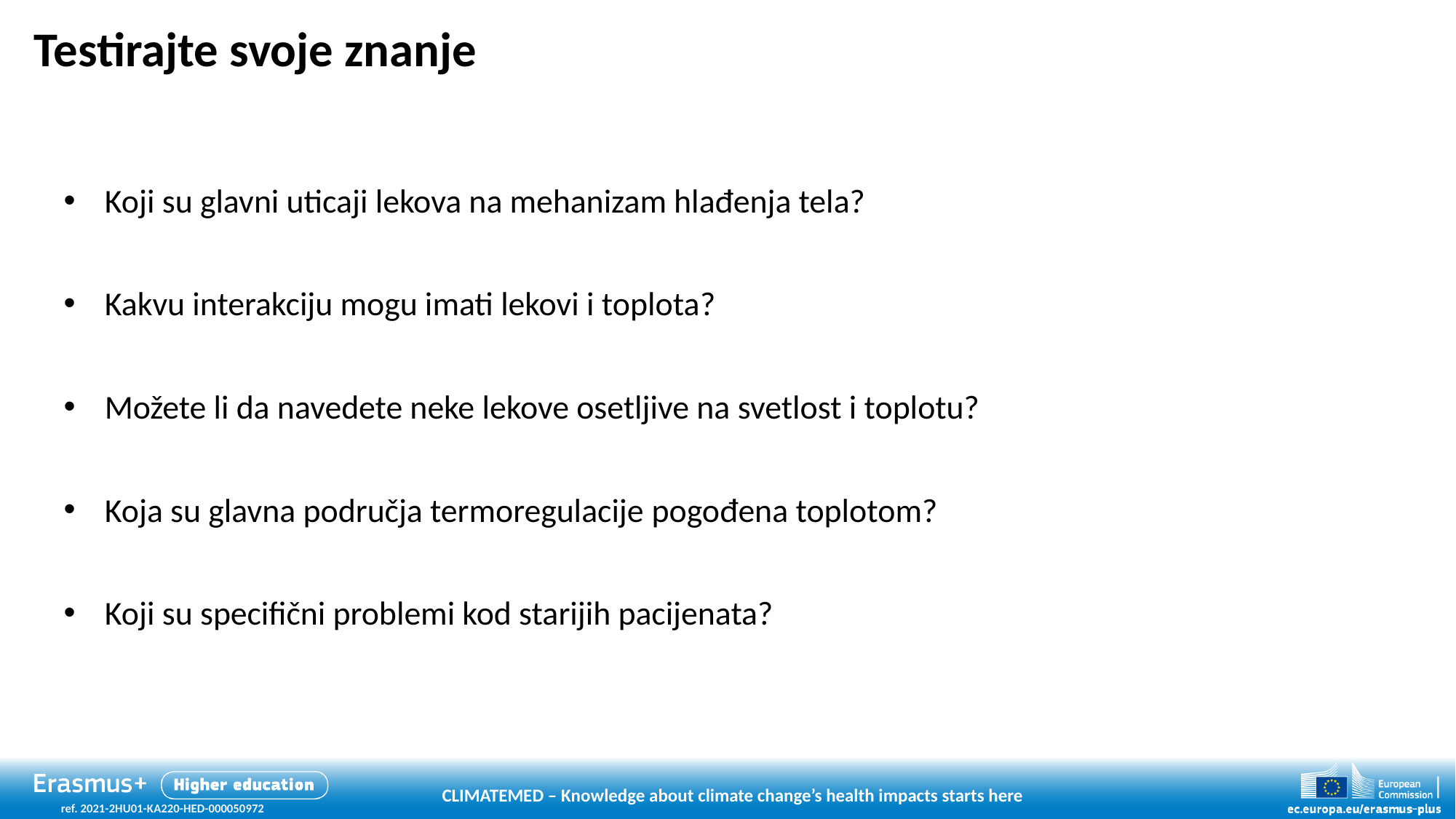

# Testirajte svoje znanje
Koji su glavni uticaji lekova na mehanizam hlađenja tela?

Kakvu interakciju mogu imati lekovi i toplota?

Možete li da navedete neke lekove osetljive na svetlost i toplotu?

Koja su glavna područja termoregulacije pogođena toplotom?

Koji su specifični problemi kod starijih pacijenata?